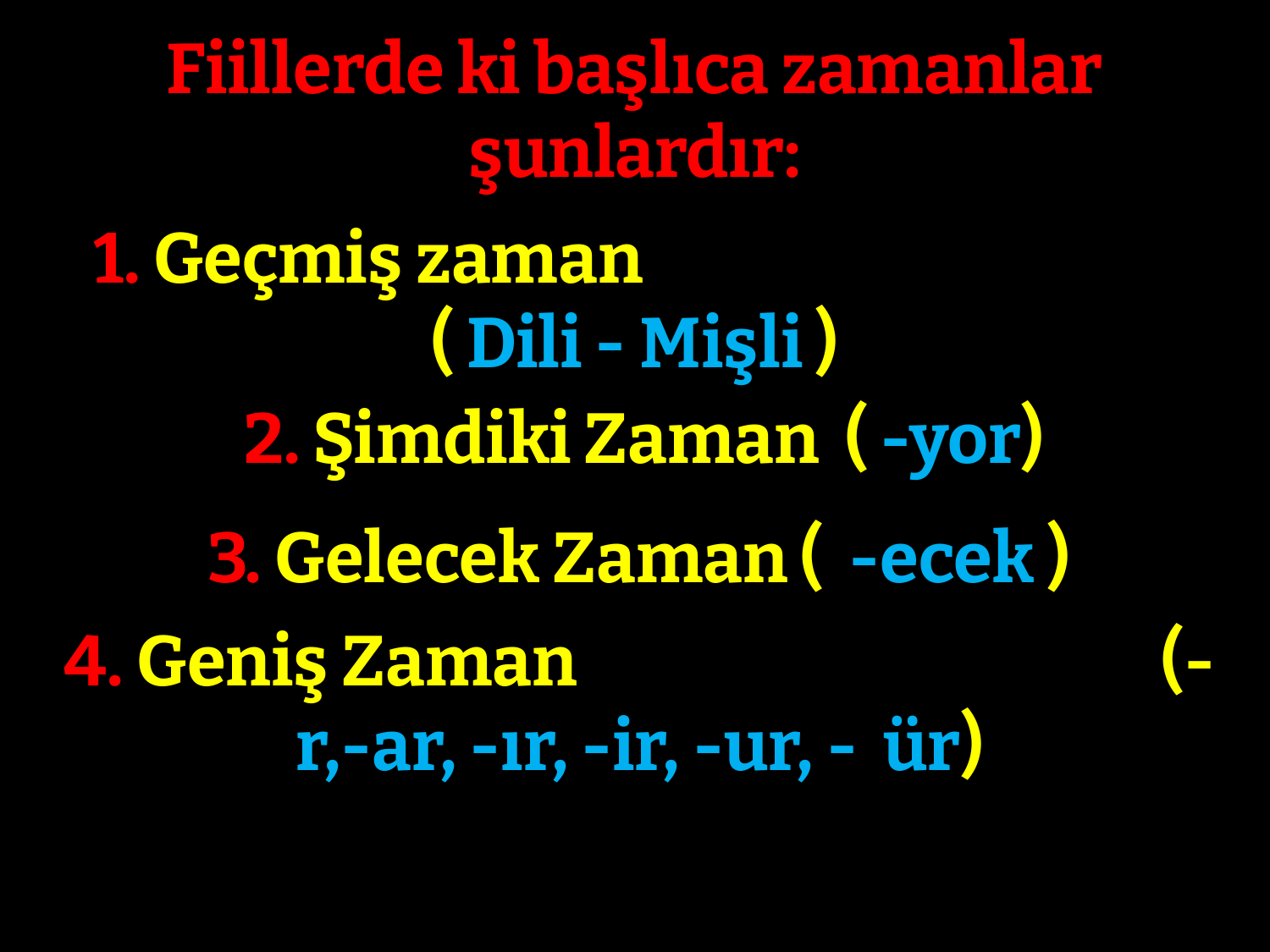

Fiillerde ki başlıca zamanlar şunlardır:
1. Geçmiş zaman                                           ( Dili - Mişli )
#
2. Şimdiki Zaman  ( -yor)
3. Gelecek Zaman (  -ecek )
4. Geniş Zaman                                              (-r,-ar, -ır, -ir, -ur, -  ür)